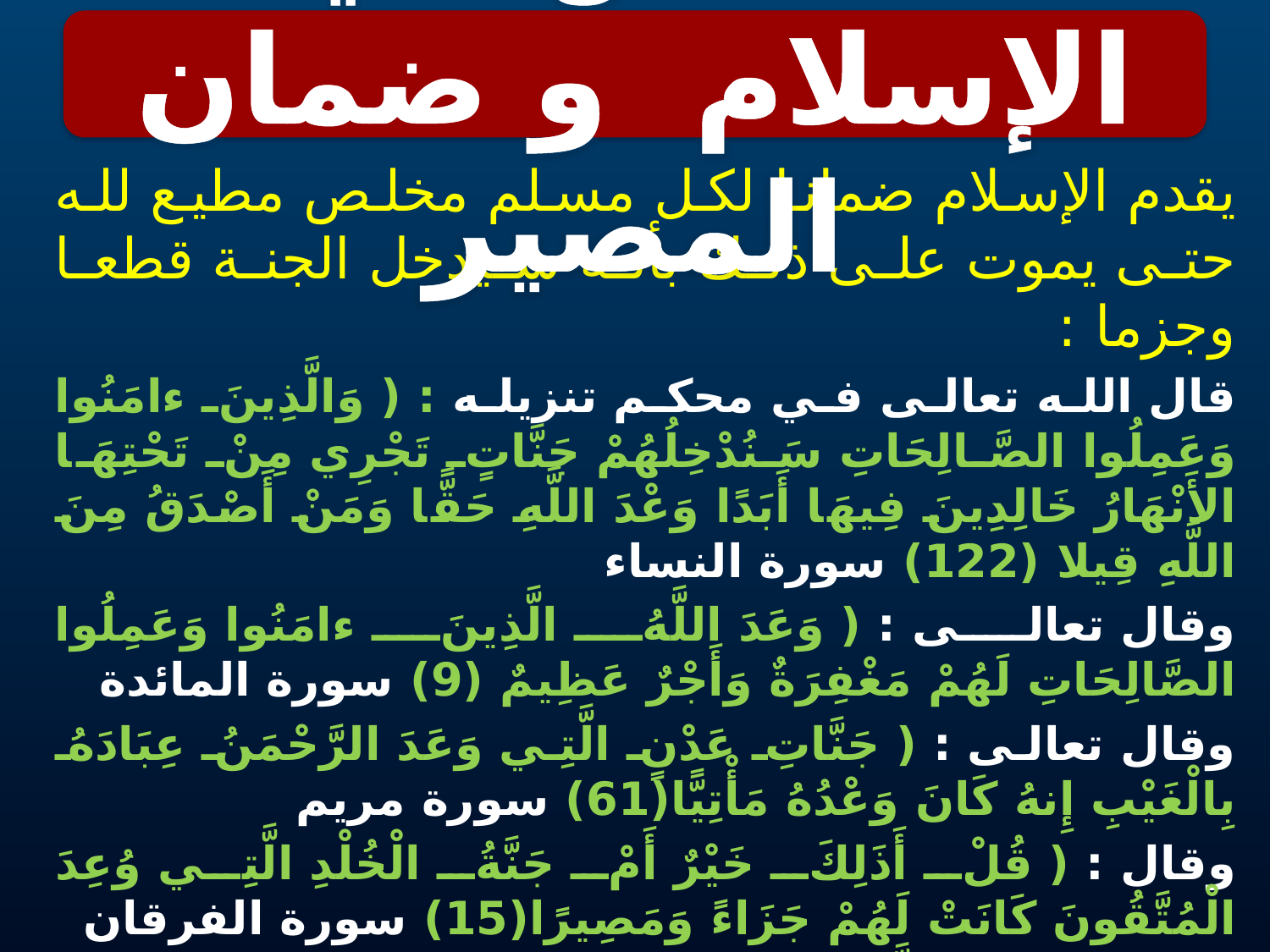

الخلاص في الإسلام  و ضمان المصير
#
يقدم الإسلام ضمانا لكل مسلم مخلص مطيع لله حتى يموت على ذلك بأنه سيدخل الجنة قطعا وجزما :
قال الله تعالى في محكم تنزيله : ( وَالَّذِينَ ءامَنُوا وَعَمِلُوا الصَّالِحَاتِ سَنُدْخِلُهُمْ جَنَّاتٍ تَجْرِي مِنْ تَحْتِهَا الأَنْهَارُ خَالِدِينَ فِيهَا أَبَدًا وَعْدَ اللَّهِ حَقًّا وَمَنْ أَصْدَقُ مِنَ اللَّهِ قِيلا (122) سورة النساء
وقال تعالى : ( وَعَدَ اللَّهُ الَّذِينَ ءامَنُوا وَعَمِلُوا الصَّالِحَاتِ لَهُمْ مَغْفِرَةٌ وَأَجْرٌ عَظِيمٌ (9) سورة المائدة
وقال تعالى : ( جَنَّاتِ عَدْنٍ الَّتِي وَعَدَ الرَّحْمَنُ عِبَادَهُ بِالْغَيْبِ إِنهُ كَانَ وَعْدُهُ مَأْتِيًّا(61) سورة مريم
وقال : ( قُلْ أَذَلِكَ خَيْرٌ أَمْ جَنَّةُ الْخُلْدِ الَّتِي وُعِدَ الْمُتَّقُونَ كَانَتْ لَهُمْ جَزَاءً وَمَصِيرًا(15) سورة الفرقان
وقال : ( لَكِنِ الَّذِينَ اتَّقَوْا رَبَّهُمْ لَهُمْ غُرَفٌ مِنْ فَوْقِهَا غُرَفٌ مَبْنيَّةٌ تَجْرِي مِنْ تَحْتِهَا الأَنْهَارُ وَعْدَ اللَّهِ لا يُخْلِفُ اللَّهُ الْمِيعَادَ (20) سورة الزمر